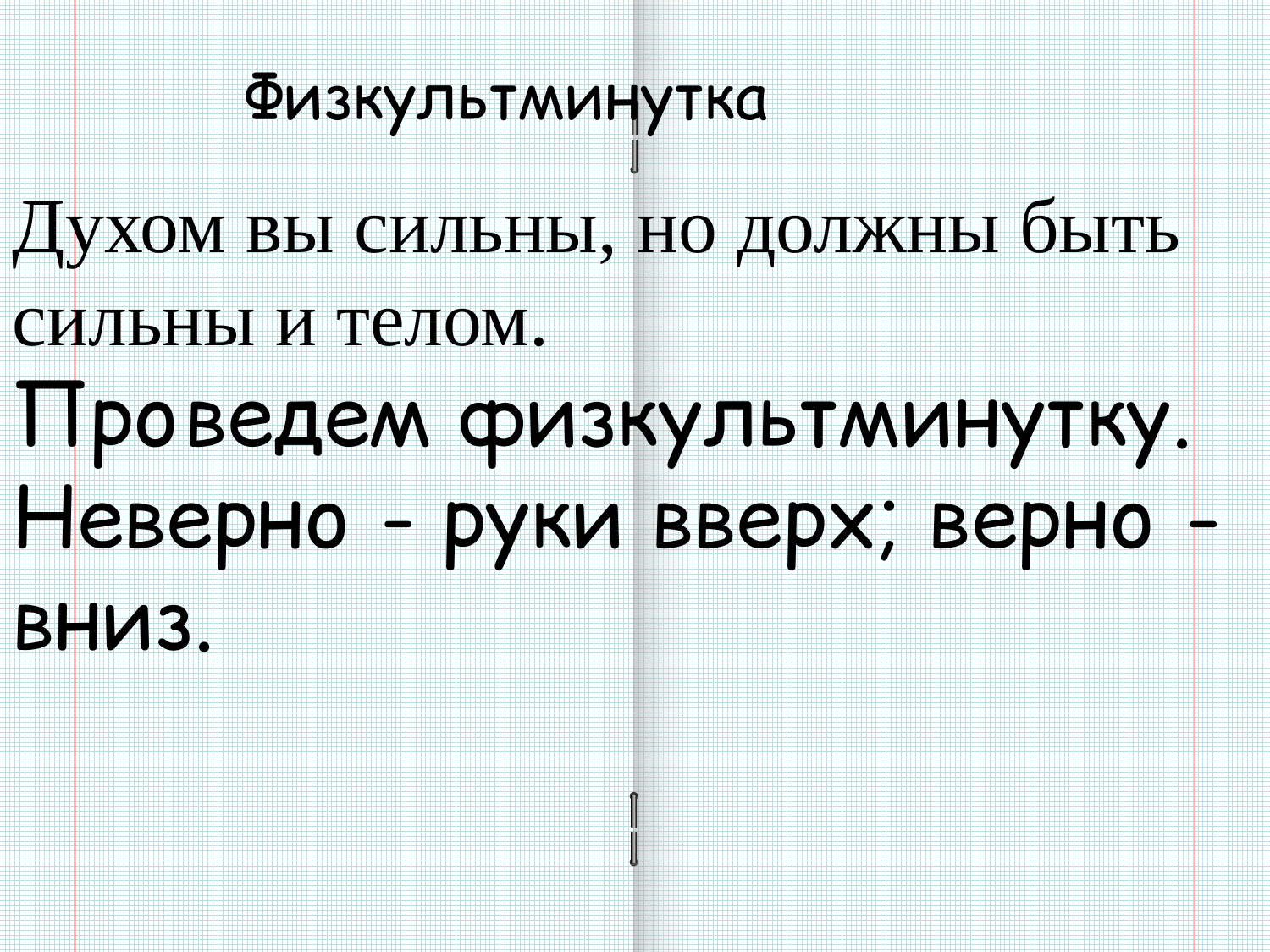

Физкультминутка
Духом вы сильны, но должны быть сильны и телом.
Проведем физкультминутку. Неверно - руки вверх; верно - вниз.